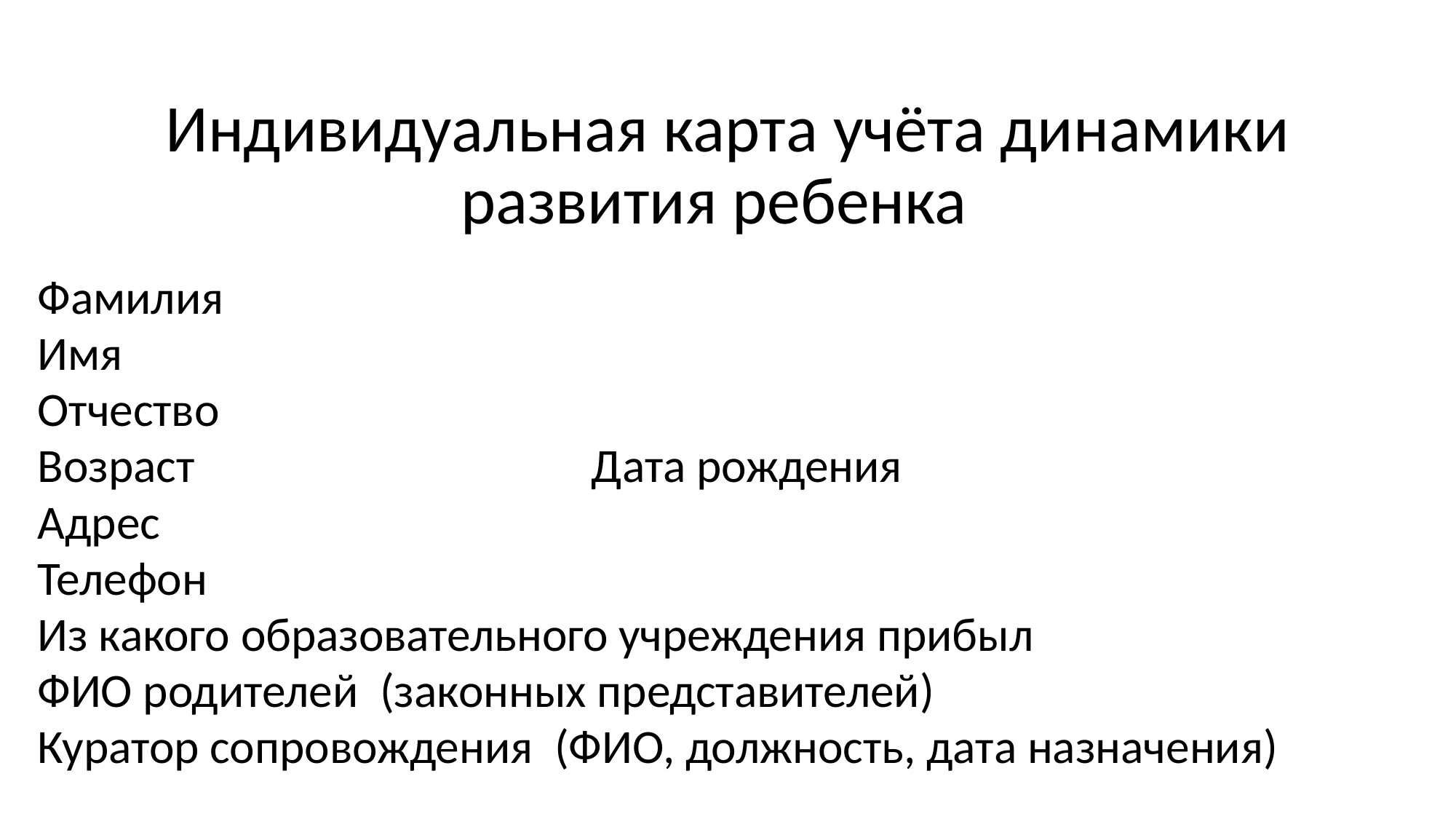

# Индивидуальная карта учёта динамики развития ребенка
Фамилия
Имя
Отчество
Возраст                                     Дата рождения
Адрес
Телефон
Из какого образовательного учреждения прибыл
ФИО родителей  (законных представителей)
Куратор сопровождения  (ФИО, должность, дата назначения)